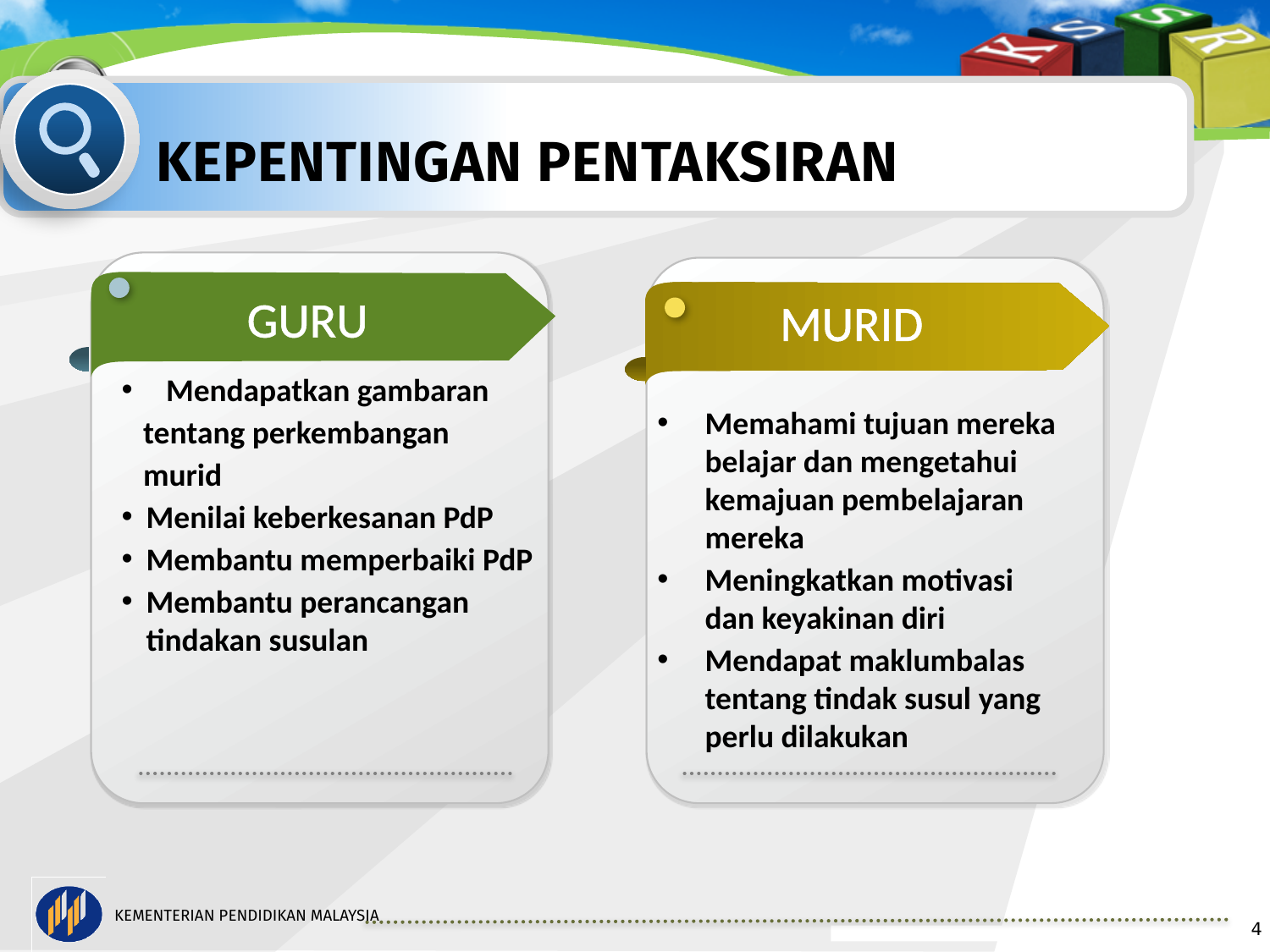

# KEPENTINGAN PENTAKSIRAN

 GURU

 MURID

  Mendapatkan gambaran
   tentang perkembangan
   murid
Menilai keberkesanan PdP
Membantu memperbaiki PdP
Membantu perancangan tindakan susulan

Memahami tujuan mereka belajar dan mengetahui kemajuan pembelajaran  mereka
Meningkatkan motivasi dan keyakinan diri
Mendapat maklumbalas  tentang tindak susul yang perlu dilakukan

4